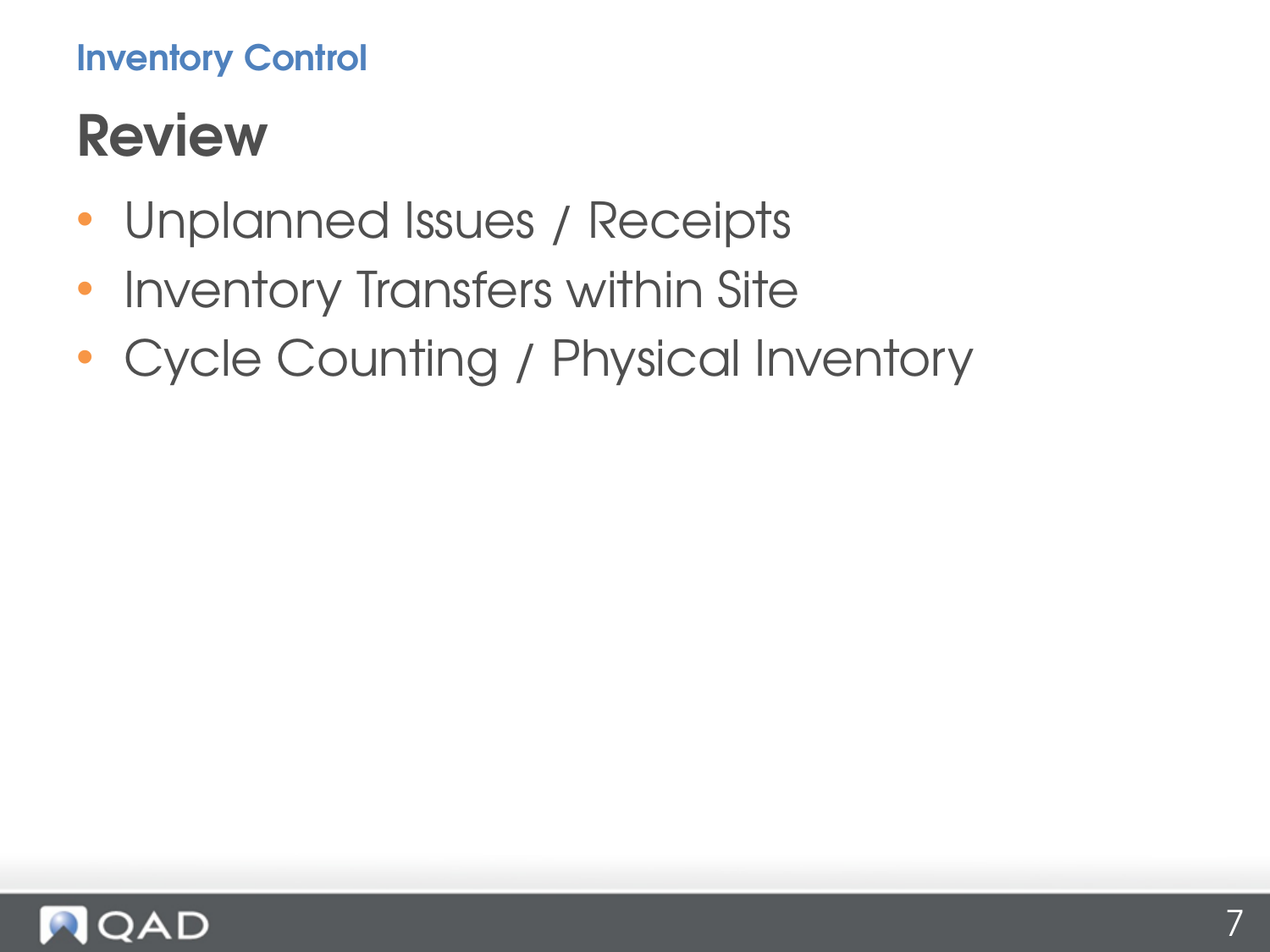

Inventory Control
# Review
Unplanned Issues / Receipts
Inventory Transfers within Site
Cycle Counting / Physical Inventory
7